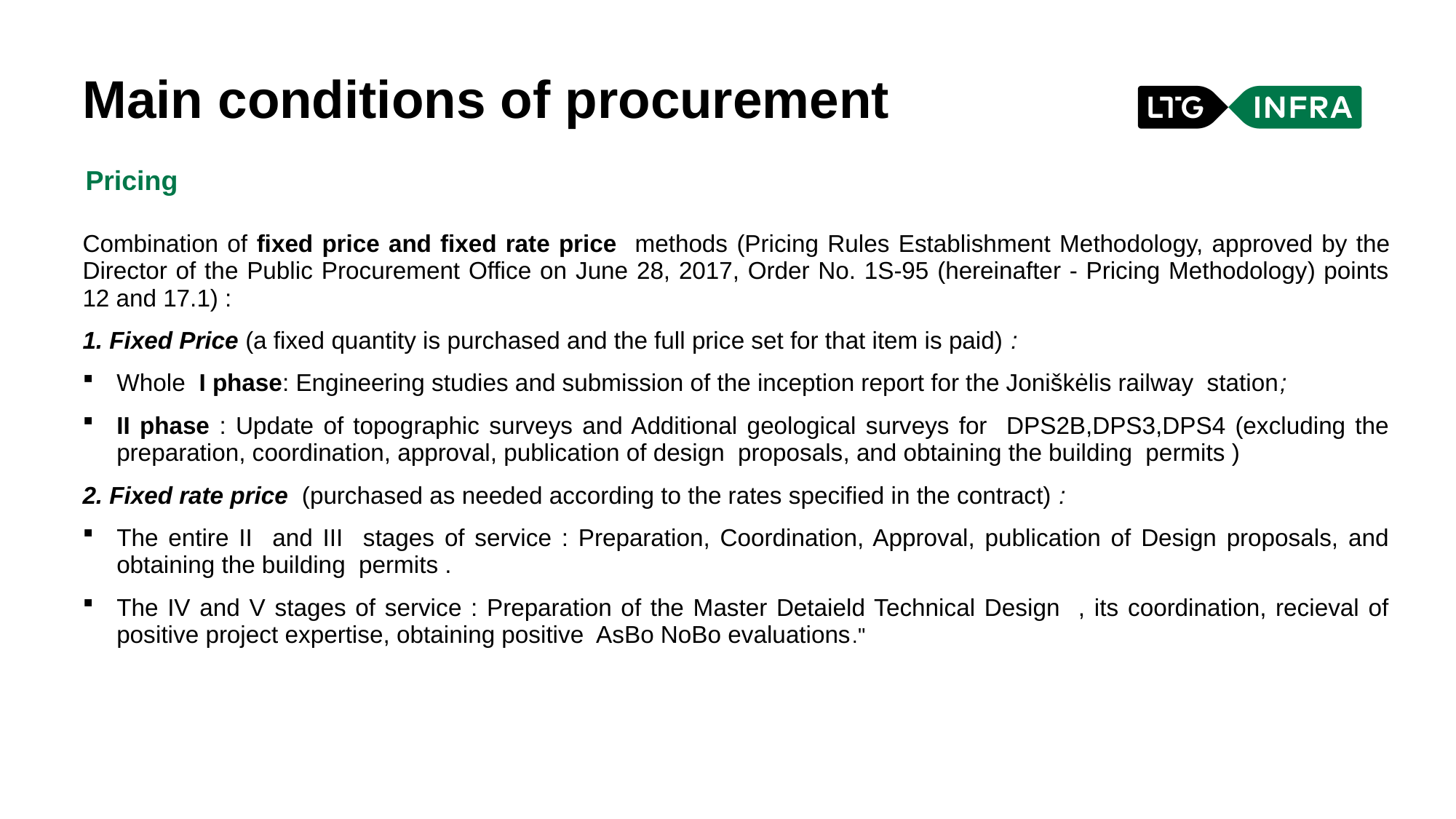

Main conditions of procurement

Pricing
Combination of fixed price and fixed rate price  methods (Pricing Rules Establishment Methodology, approved by the Director of the Public Procurement Office on June 28, 2017, Order No. 1S-95 (hereinafter - Pricing Methodology) points 12 and 17.1) :
1. Fixed Price (a fixed quantity is purchased and the full price set for that item is paid) :
Whole  I phase: Engineering studies and submission of the inception report for the Joniškėlis railway  station;
II phase : Update of topographic surveys and Additional geological surveys for  DPS2B,DPS3,DPS4 (excluding the preparation, coordination, approval, publication of design  proposals, and obtaining the building  permits )
2. Fixed rate price  (purchased as needed according to the rates specified in the contract) :
The entire II  and III  stages of service : Preparation, Coordination, Approval, publication of Design proposals, and obtaining the building  permits .
The IV and V stages of service : Preparation of the Master Detaield Technical Design  , its coordination, recieval of positive project expertise, obtaining positive  AsBo NoBo evaluations."